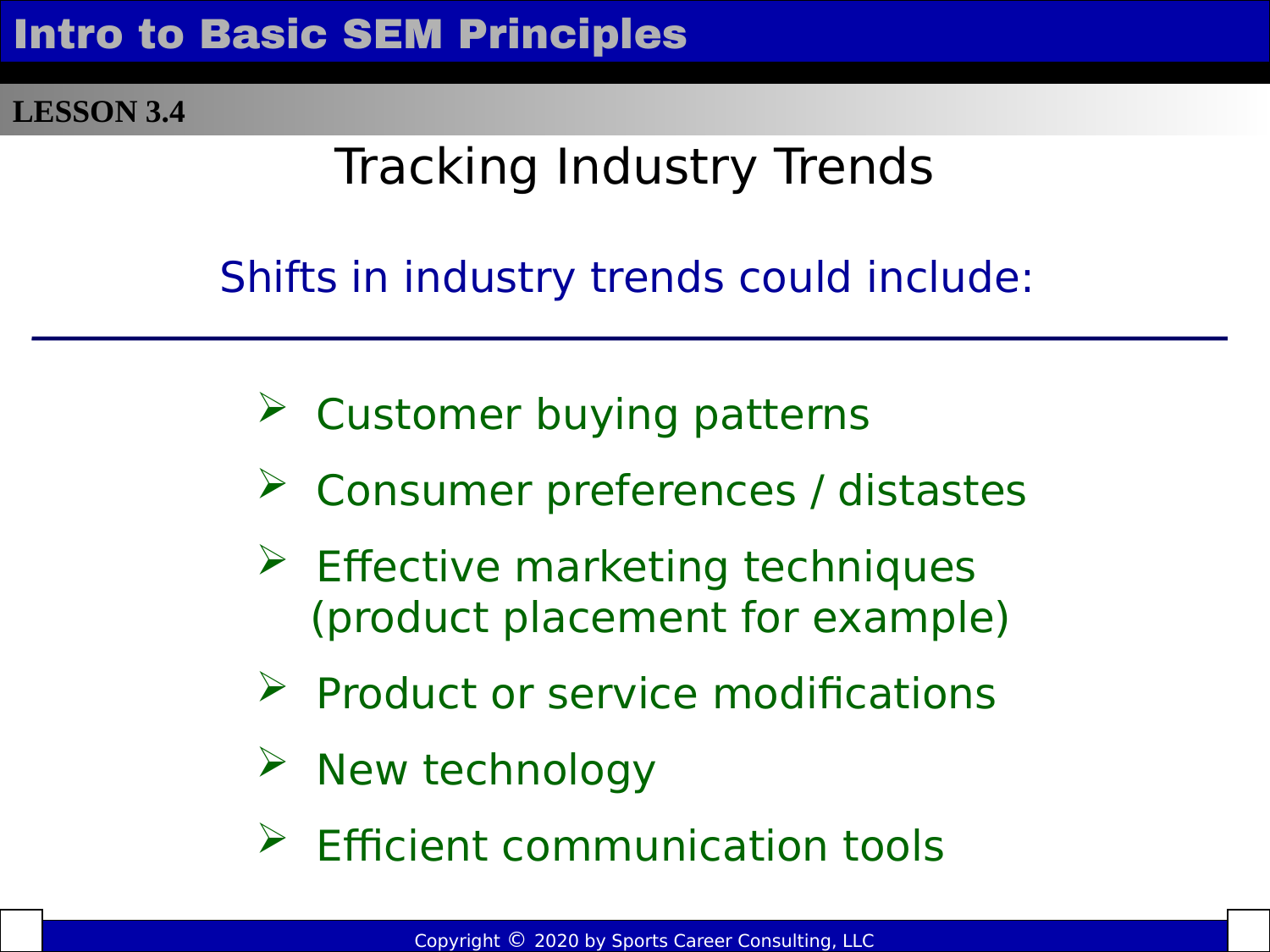

Intro to Basic SEM Principles
LESSON 3.4
Tracking Industry Trends
Shifts in industry trends could include:

  Customer buying patterns

  Consumer preferences / distastes

  Effective marketing techniques
    (product placement for example)

  Product or service modifications

  New technology

  Efficient communication tools
Copyright © 2020 by Sports Career Consulting, LLC